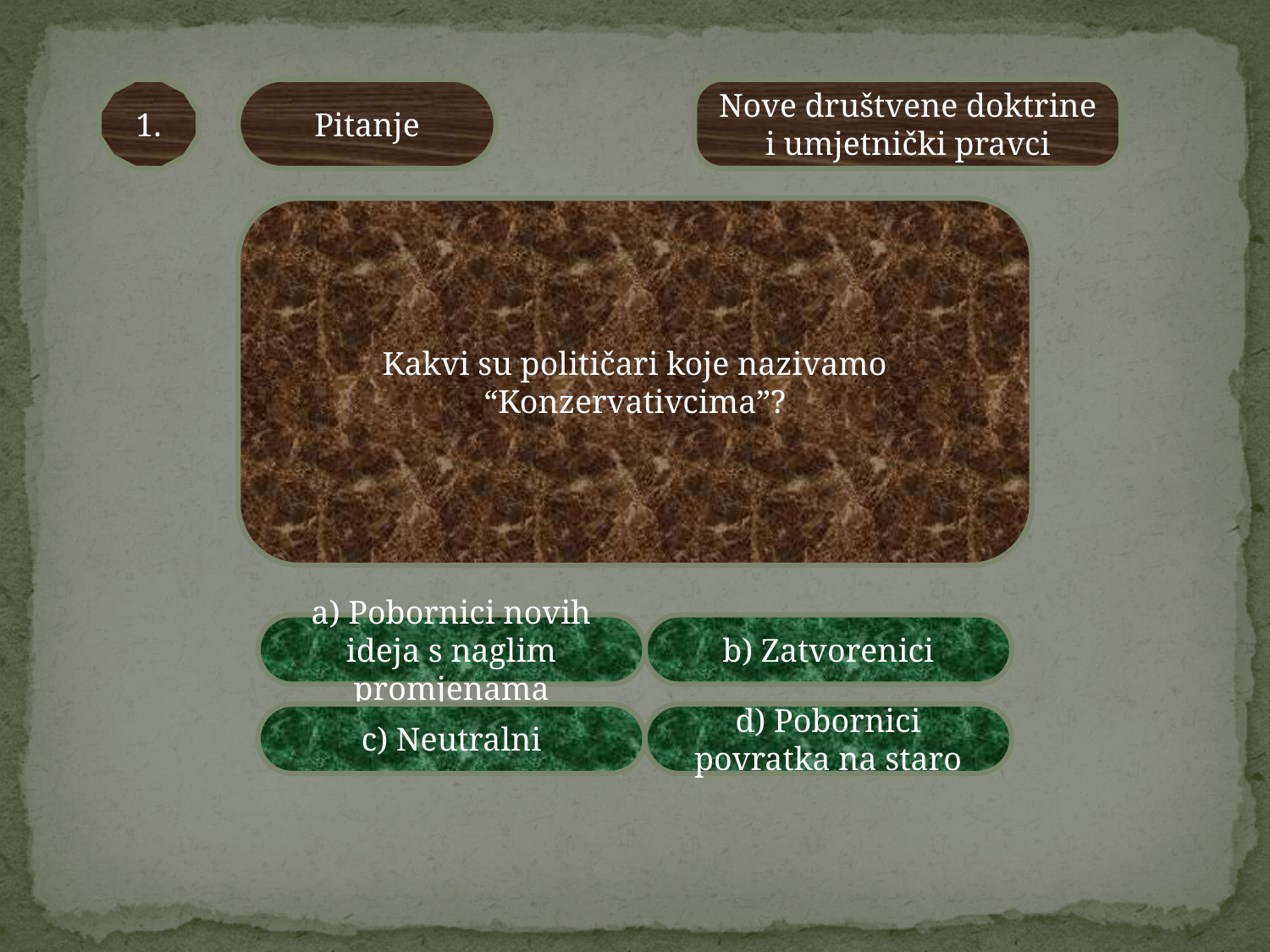

1.
Pitanje
Nove društvene doktrine i umjetnički pravci
Kakvi su političari koje nazivamo “Konzervativcima”?
a) Pobornici novih ideja s naglim promjenama
b) Zatvorenici
c) Neutralni
d) Pobornici povratka na staro